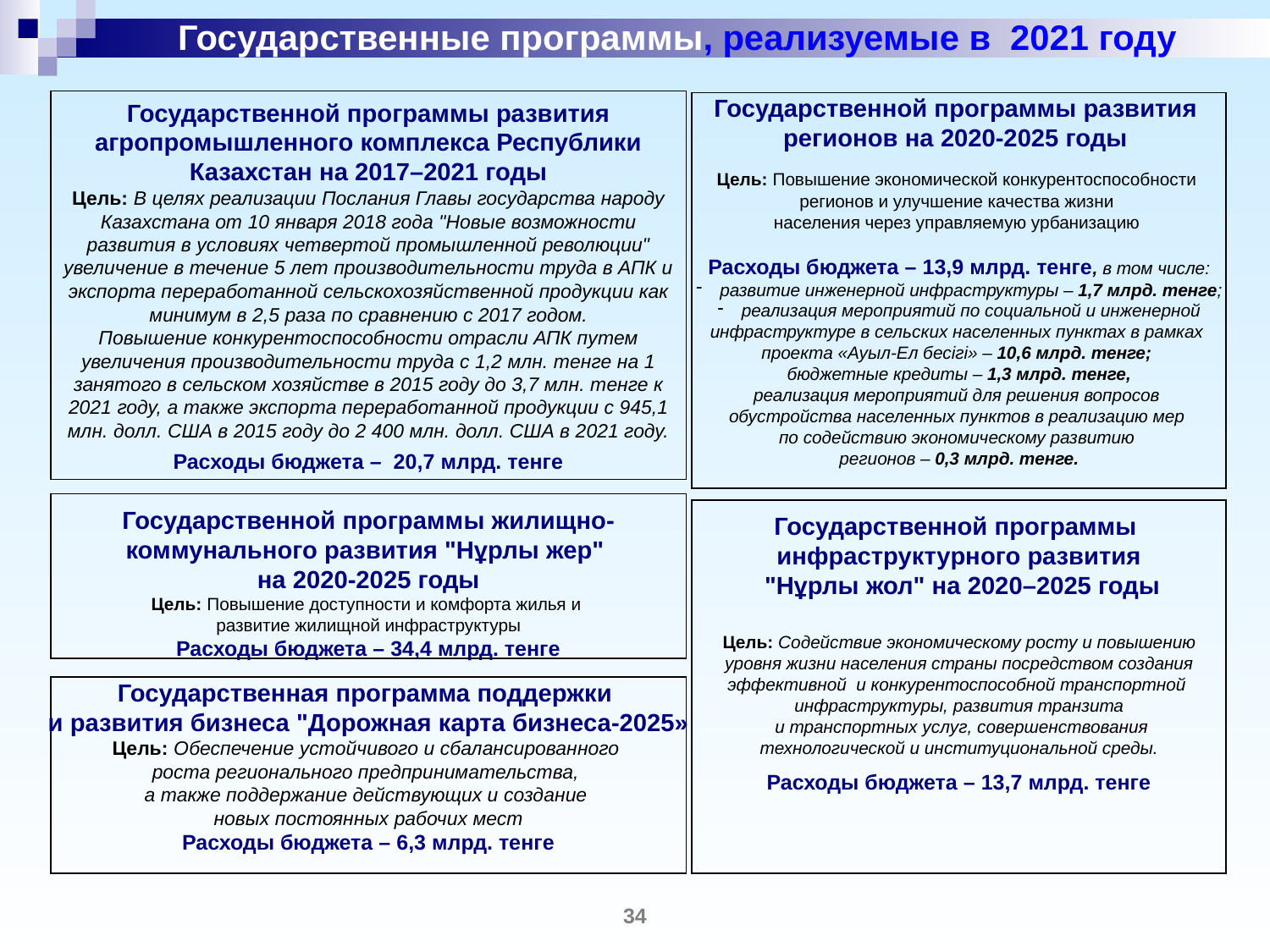

# Государственные программы, реализуемые в  2021 году

Государственной программы развития агропромышленного комплекса Республики Казахстан на 2017–2021 годы
Цель: В целях реализации Послания Главы государства народу Казахстана от 10 января 2018 года "Новые возможности развития в условиях четвертой промышленной революции" увеличение в течение 5 лет производительности труда в АПК и экспорта переработанной сельскохозяйственной продукции как минимум в 2,5 раза по сравнению с 2017 годом.
Повышение конкурентоспособности отрасли АПК путем увеличения производительности труда с 1,2 млн. тенге на 1 занятого в сельском хозяйстве в 2015 году до 3,7 млн. тенге к 2021 году, а также экспорта переработанной продукции с 945,1 млн. долл. США в 2015 году до 2 400 млн. долл. США в 2021 году.

Расходы бюджета –  20,7 млрд. тенге
Государственной программы развития
регионов на 2020-2025 годы

Цель: Повышение экономической конкурентоспособности
регионов и улучшение качества жизни
населения через управляемую урбанизацию

Расходы бюджета – 13,9 млрд. тенге, в том числе:
развитие инженерной инфраструктуры – 1,7 млрд. тенге;
реализация мероприятий по социальной и инженерной
инфраструктуре в сельских населенных пунктах в рамках
проекта «Ауыл-Ел бесігі» – 10,6 млрд. тенге;
 бюджетные кредиты – 1,3 млрд. тенге,
реализация мероприятий для решения вопросов
обустройства населенных пунктов в реализацию мер
по содействию экономическому развитию
регионов – 0,3 млрд. тенге.

Государственной программы жилищно-
коммунального развития "Нұрлы жер"
на 2020-2025 годы
Цель: Повышение доступности и комфорта жилья и
развитие жилищной инфраструктуры
Расходы бюджета – 34,4 млрд. тенге

Государственной программы
инфраструктурного развития
 "Нұрлы жол" на 2020–2025 годы

Цель: Содействие экономическому росту и повышению
 уровня жизни населения страны посредством создания
эффективной  и конкурентоспособной транспортной
инфраструктуры, развития транзита
 и транспортных услуг, совершенствования
 технологической и институциональной среды.

Расходы бюджета – 13,7 млрд. тенге

Государственная программа поддержки
и развития бизнеса "Дорожная карта бизнеса-2025»
Цель: Обеспечение устойчивого и сбалансированного
роста регионального предпринимательства,
а также поддержание действующих и создание
новых постоянных рабочих мест
Расходы бюджета – 6,3 млрд. тенге

34